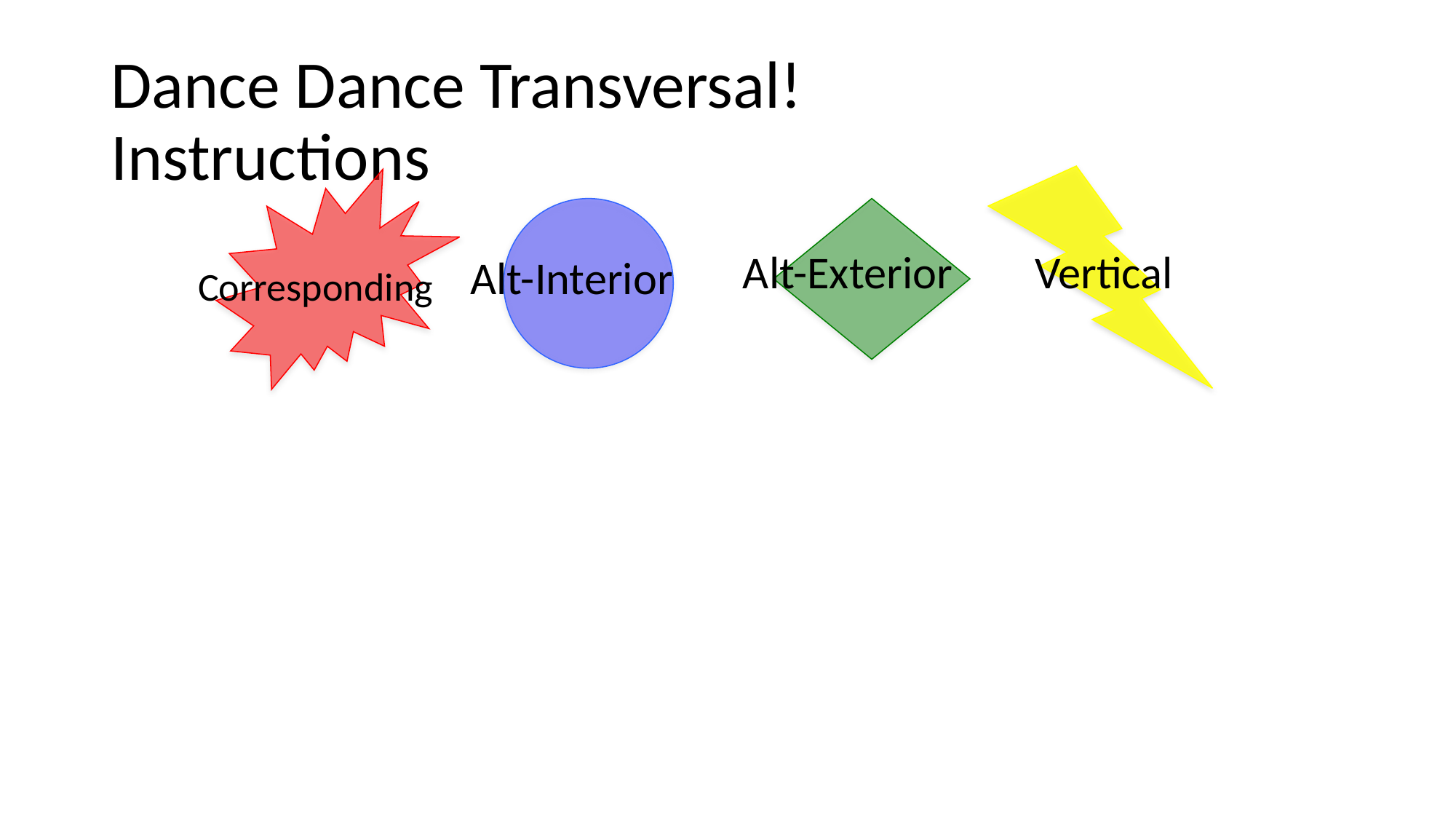

# Dance Dance Transversal! Instructions

Alt-Exterior
Vertical
Alt-Interior
Corresponding

Corresponding